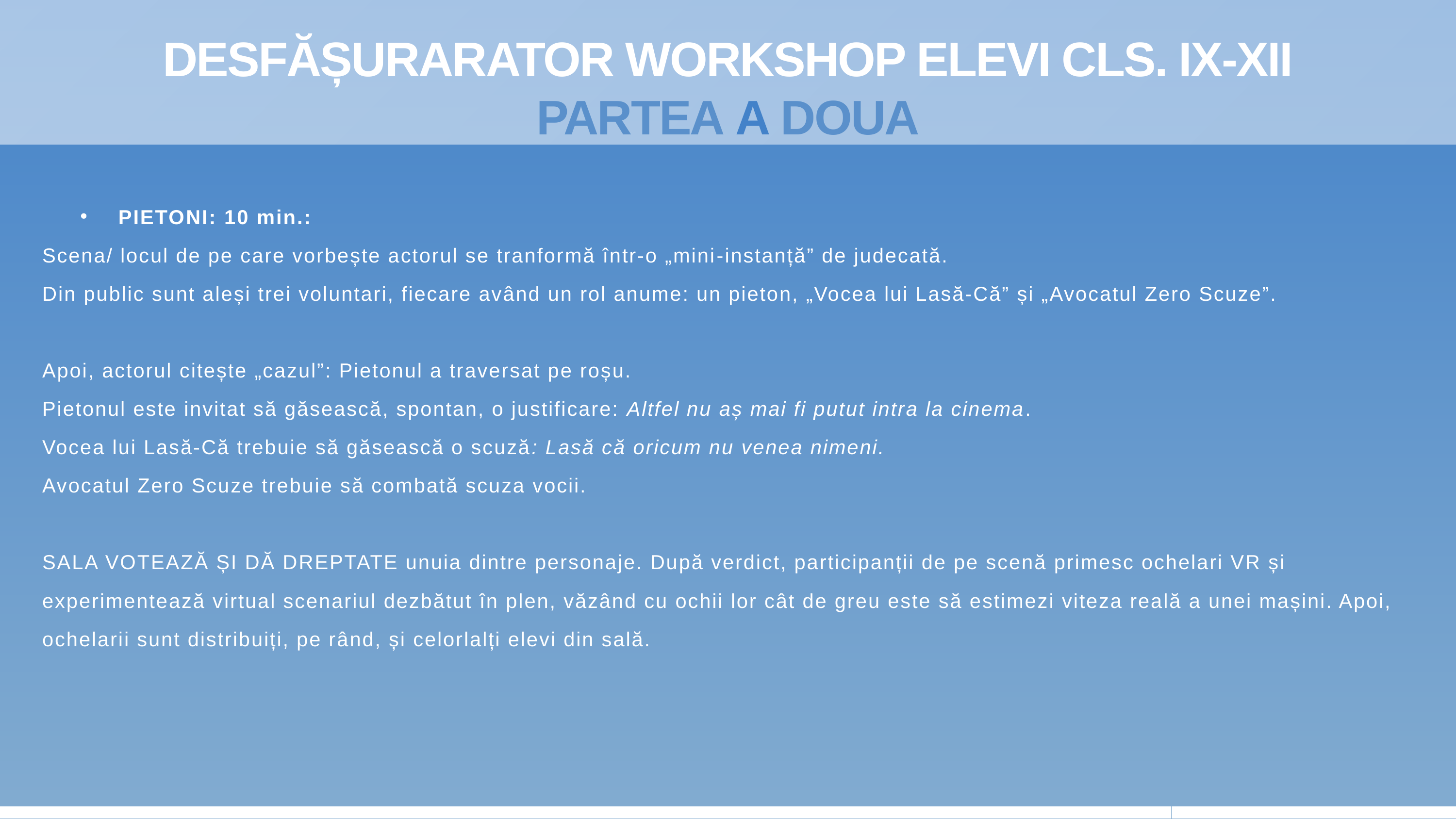

DESFĂȘURARATOR WORKSHOP ELEVI CLS. IX-XII
PARTEA A DOUA
PIETONI: 10 min.:
Scena/ locul de pe care vorbește actorul se tranformă într-o „mini-instanță” de judecată.
Din public sunt aleși trei voluntari, fiecare având un rol anume: un pieton, „Vocea lui Lasă-Că” și „Avocatul Zero Scuze”.

Apoi, actorul citește „cazul”: Pietonul a traversat pe roșu.
Pietonul este invitat să găsească, spontan, o justificare: Altfel nu aș mai fi putut intra la cinema.
Vocea lui Lasă-Că trebuie să găsească o scuză: Lasă că oricum nu venea nimeni.
Avocatul Zero Scuze trebuie să combată scuza vocii.

SALA VOTEAZĂ ȘI DĂ DREPTATE unuia dintre personaje. După verdict, participanții de pe scenă primesc ochelari VR și experimentează virtual scenariul dezbătut în plen, văzând cu ochii lor cât de greu este să estimezi viteza reală a unei mașini. Apoi, ochelarii sunt distribuiți, pe rând, și celorlalți elevi din sală.